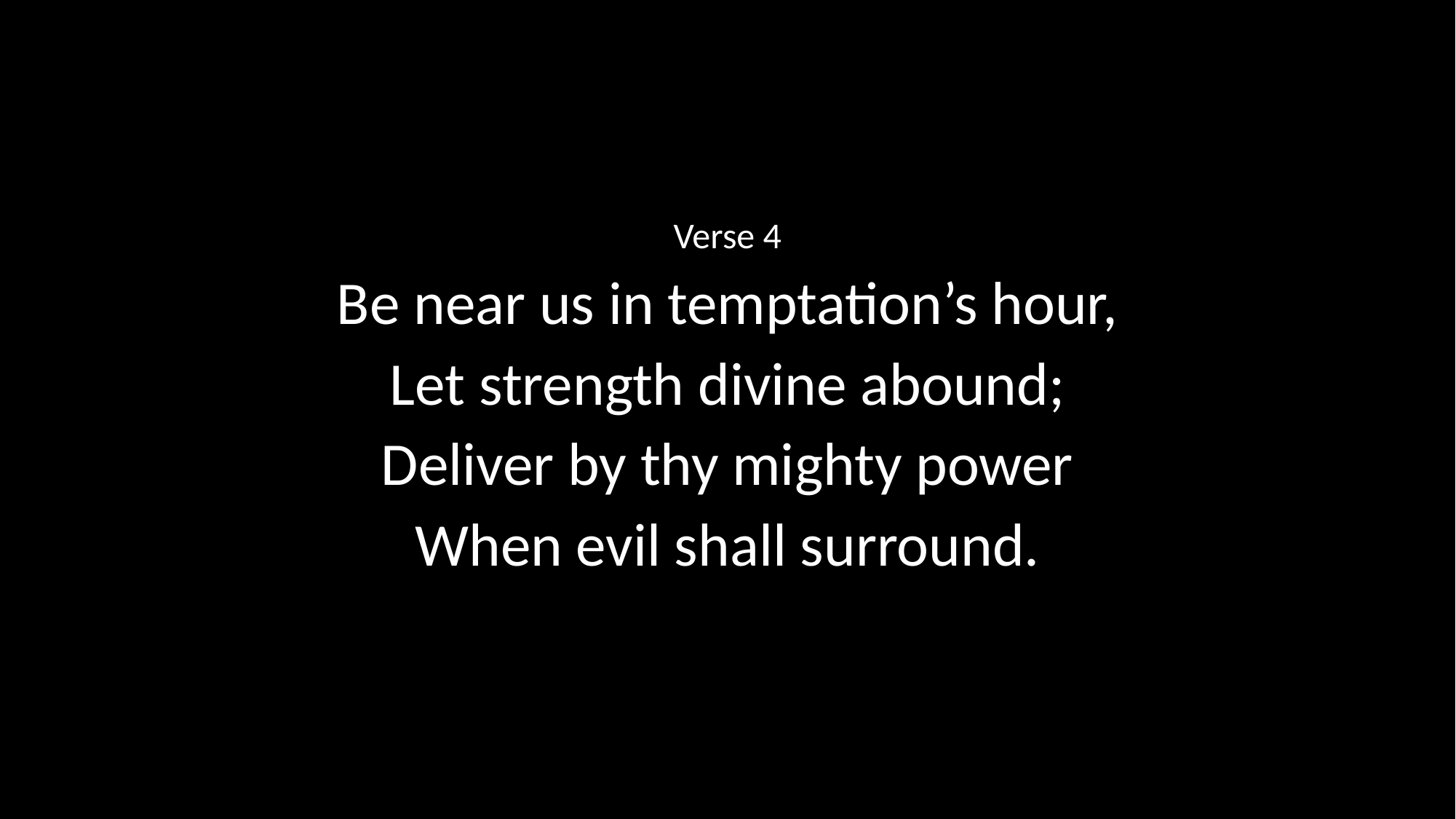

Verse 4
Be near us in temptation’s hour,
Let strength divine abound;
Deliver by thy mighty power
When evil shall surround.